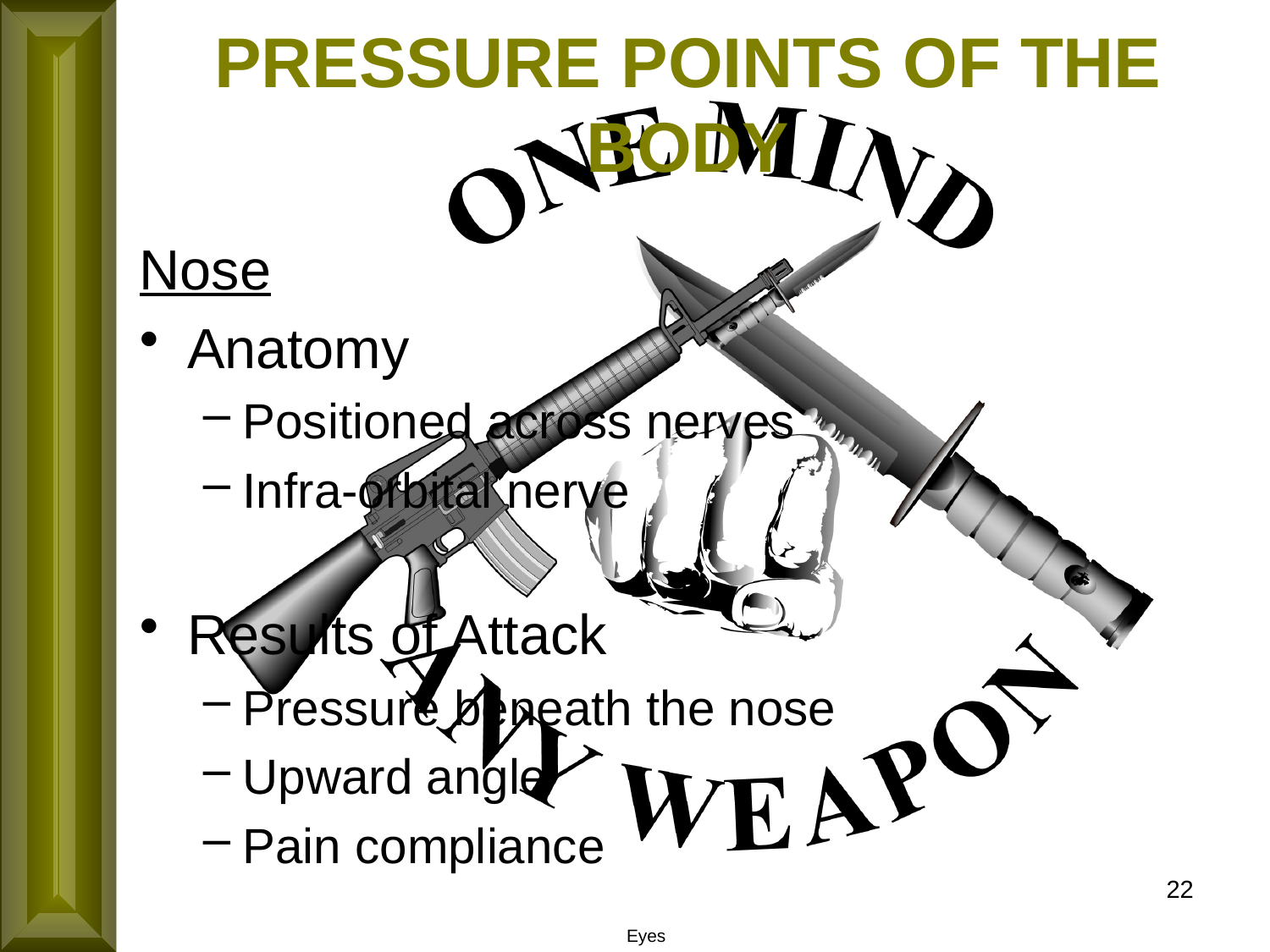

PRESSURE POINTS OF THE BODY

Nose
Anatomy
Positioned across nerves
Infra-orbital nerve

Results of Attack
Pressure beneath the nose
Upward angle
Pain compliance
22
Eyes